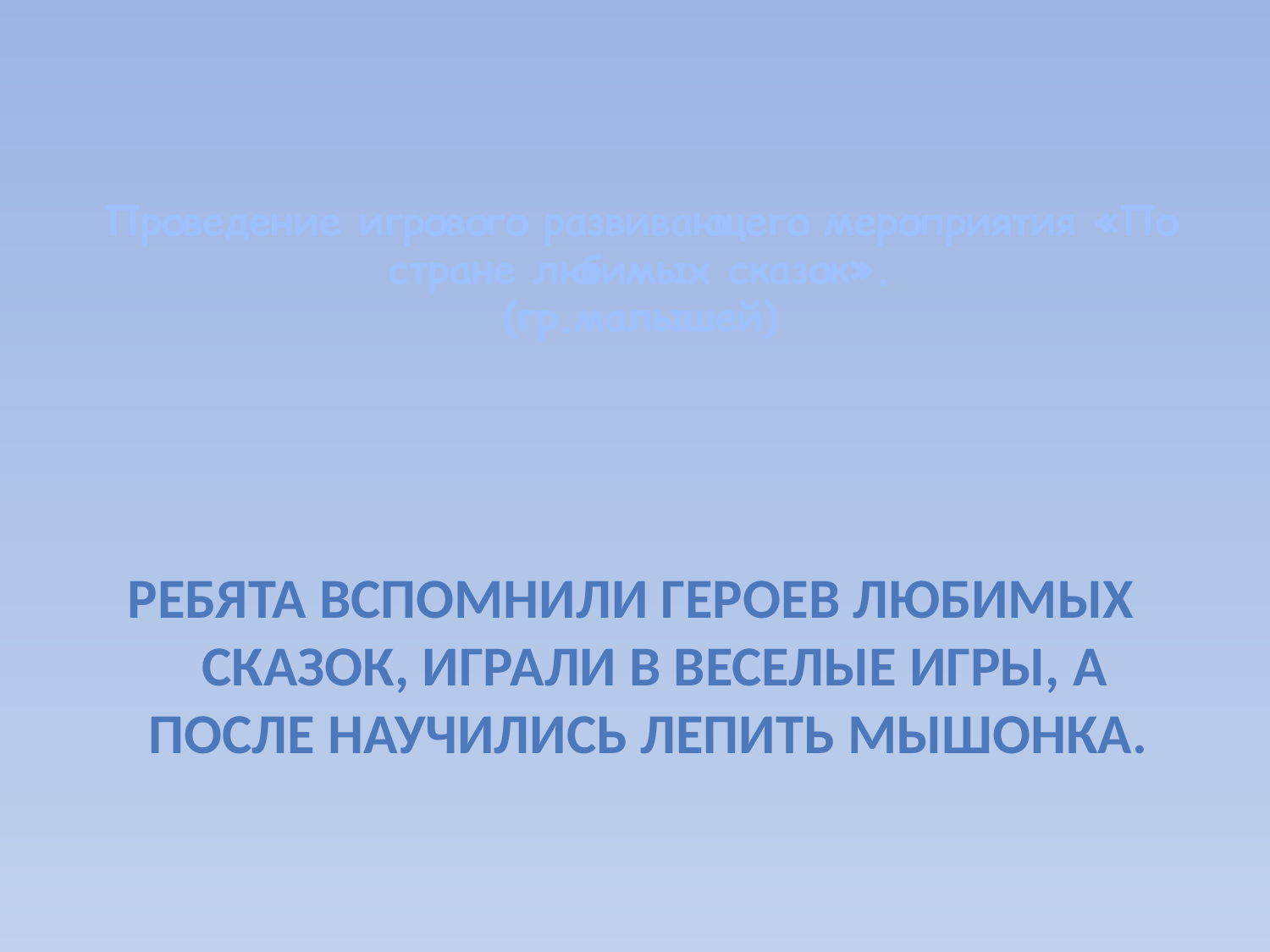

# Проведение игрового развивающего мероприятия «По стране любимых сказок». (гр.малышей)
Ребята вспомнили героев любимых сказок, играли в веселые игры, а после научились лепить мышонка.